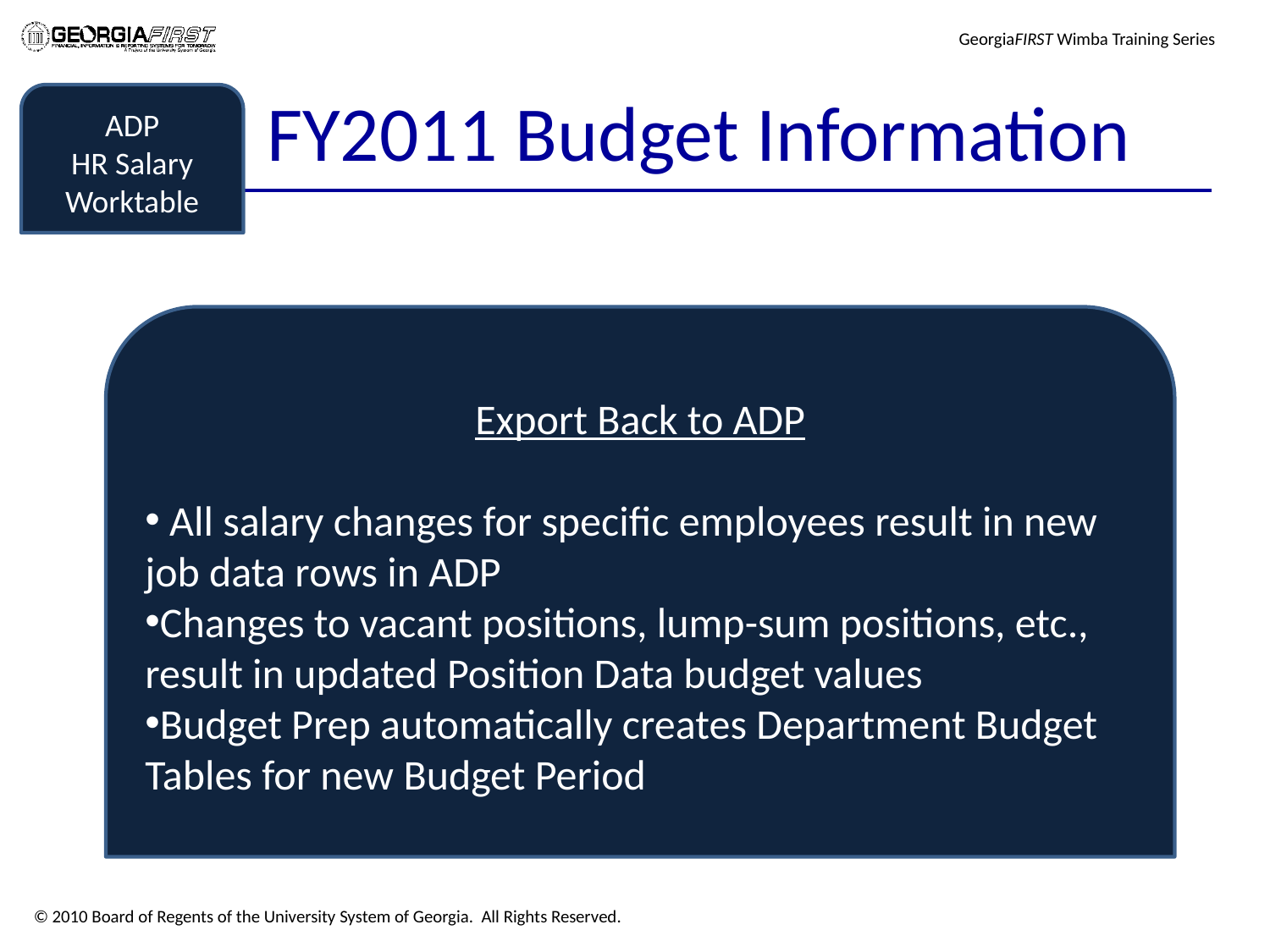

# FY2011 Budget Information
ADP
HR Salary Worktable
Export Back to ADP

 All salary changes for specific employees result in new job data rows in ADP
Changes to vacant positions, lump-sum positions, etc., result in updated Position Data budget values
Budget Prep automatically creates Department Budget Tables for new Budget Period